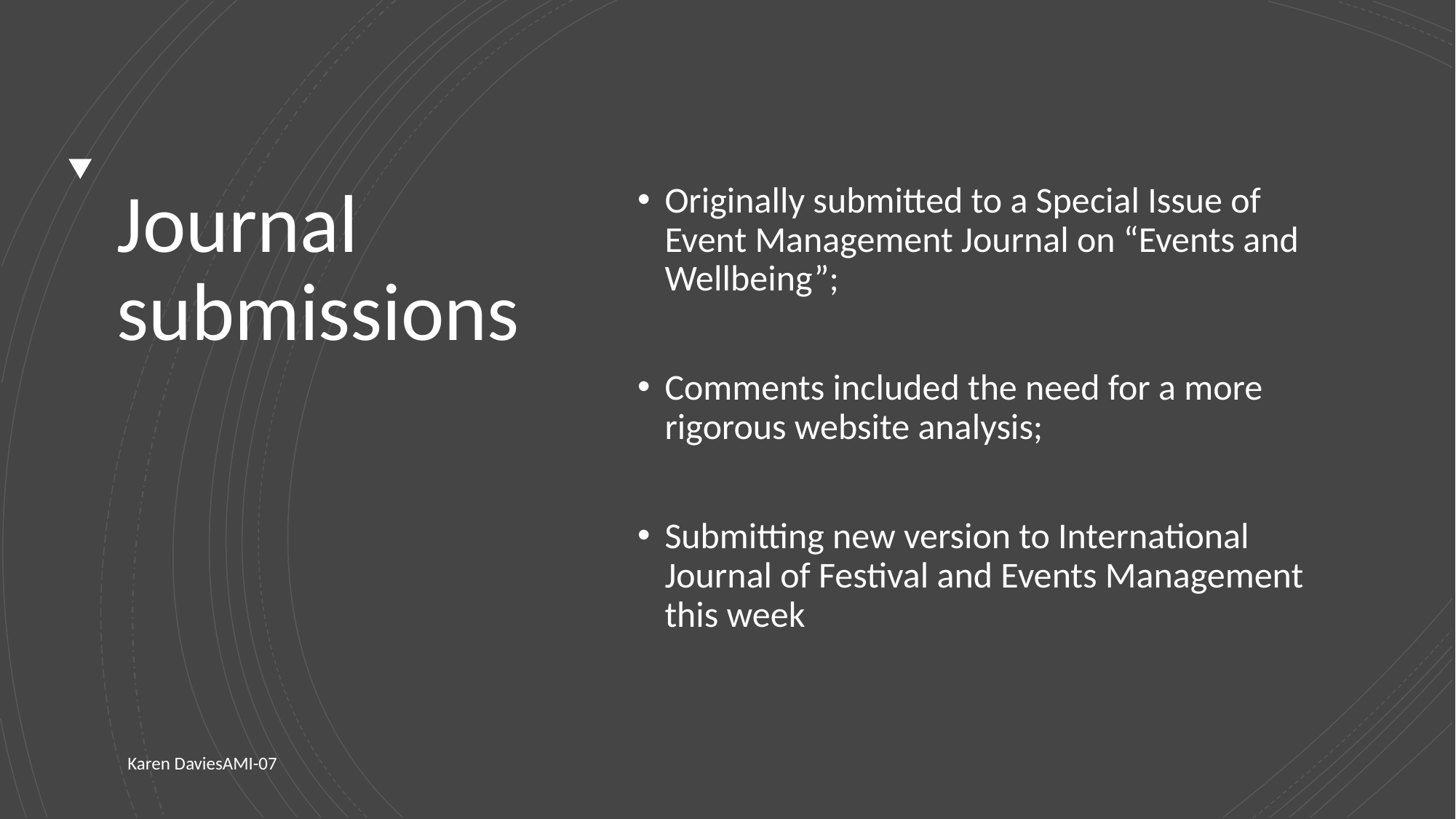

# Journal submissions
Originally submitted to a Special Issue of Event Management Journal on “Events and Wellbeing”;

Comments included the need for a more rigorous website analysis;

Submitting new version to International Journal of Festival and Events Management this week
Karen DaviesAMI-07